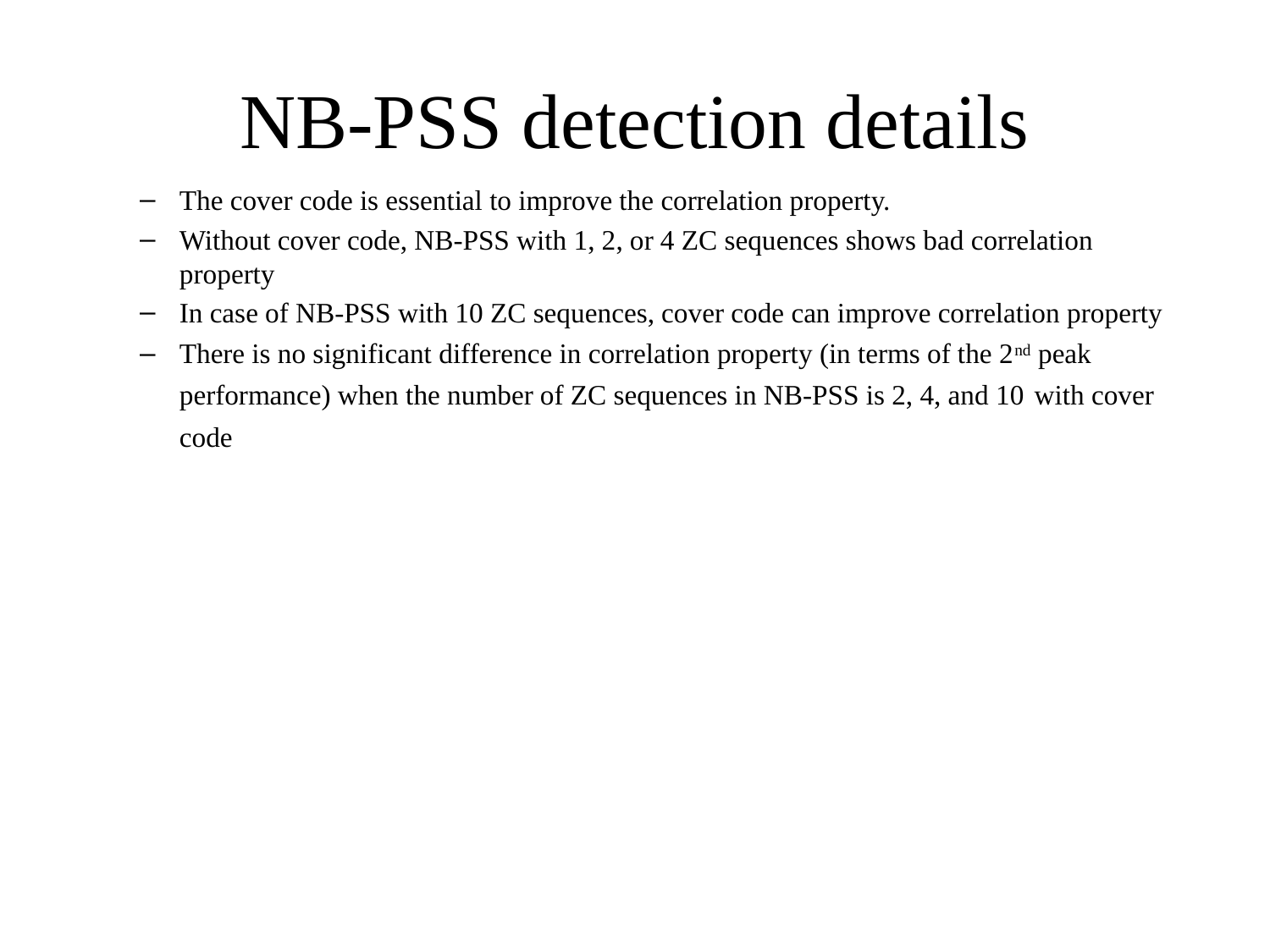

# NB-PSS detection details
The cover code is essential to improve the correlation property.
Without cover code, NB-PSS with 1, 2, or 4 ZC sequences shows bad correlation property
In case of NB-PSS with 10 ZC sequences, cover code can improve correlation property
There is no significant difference in correlation property (in terms of the 2nd peak performance) when the number of ZC sequences in NB-PSS is 2, 4, and 10 with cover code